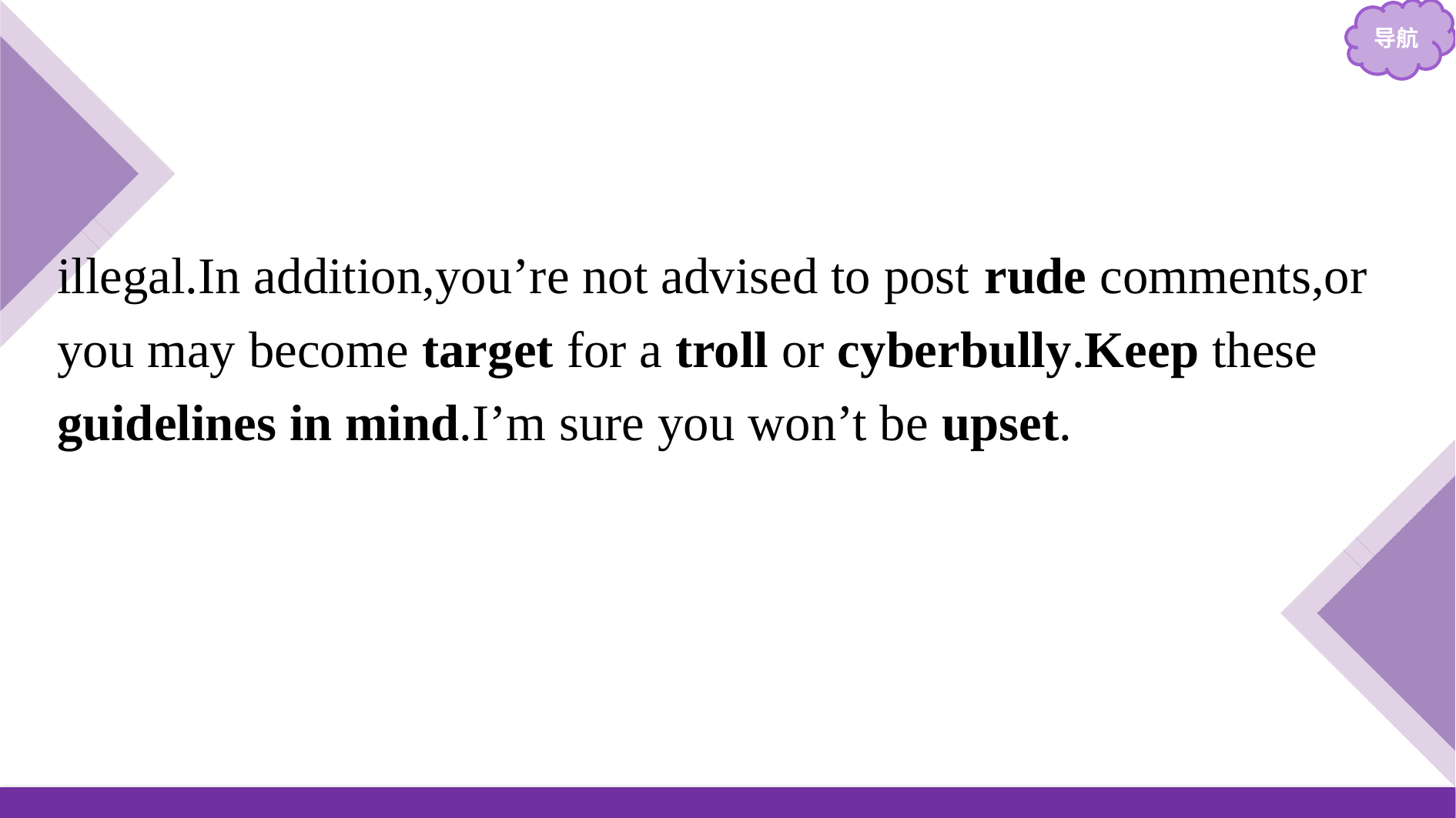

illegal.In addition,you’re not advised to post rude comments,or you may become target for a troll or cyberbully.Keep these guidelines in mind.I’m sure you won’t be upset.